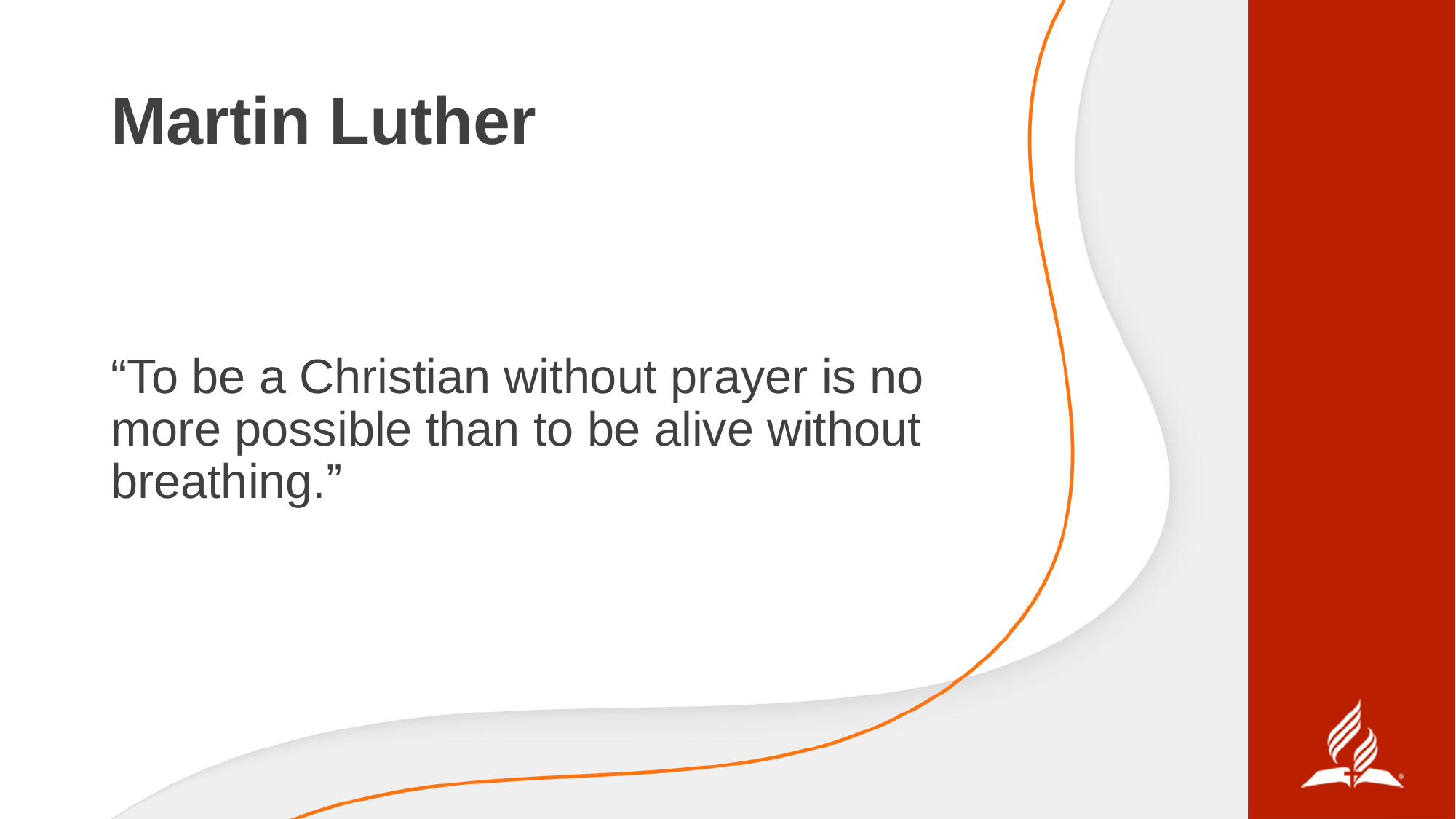

# Martin Luther
“To be a Christian without prayer is no more possible than to be alive without breathing.”